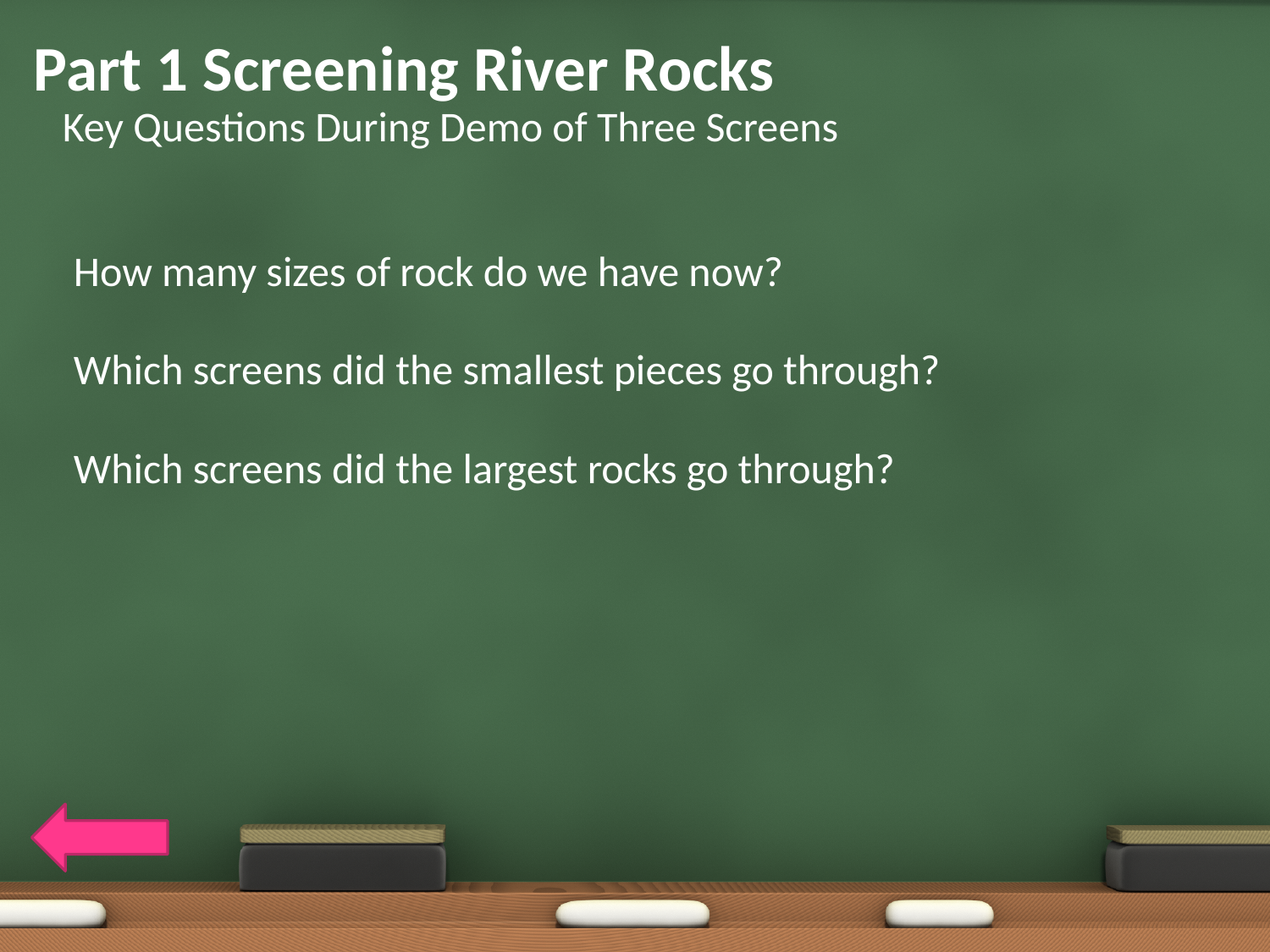

# Part 1 Screening River Rocks
Key Questions During Demo of Three Screens
How many sizes of rock do we have now?
Which screens did the smallest pieces go through?
Which screens did the largest rocks go through?